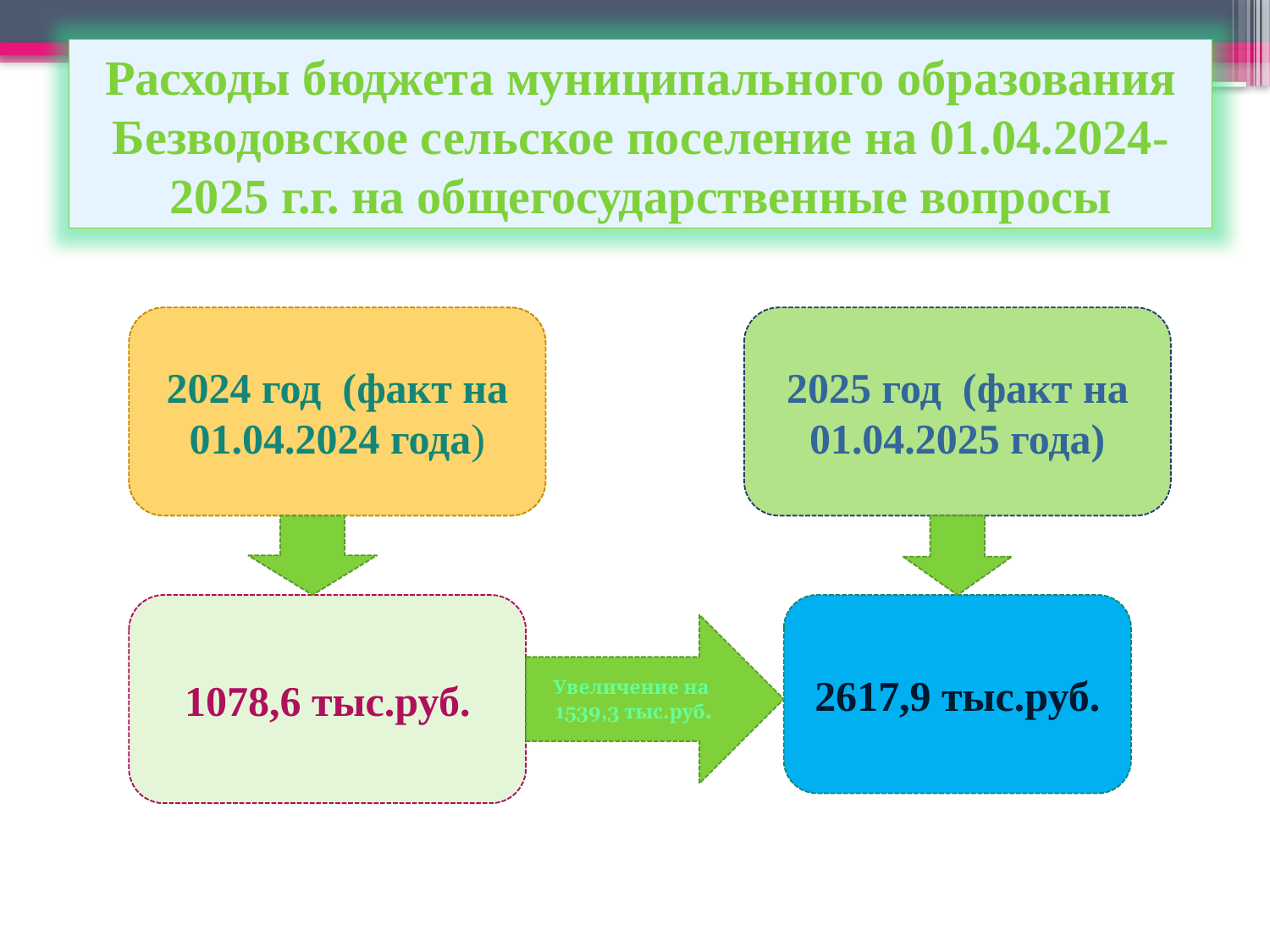

Расходы бюджета муниципального образования Безводовское сельское поселение на 01.04.2024-2025 г.г. на общегосударственные вопросы
2024 год  (факт на 01.04.2024 года)
2025 год  (факт на 01.04.2025 года)

1078,6 тыс.руб.
2617,9 тыс.руб.
Увеличение на  1539,3 тыс.руб.